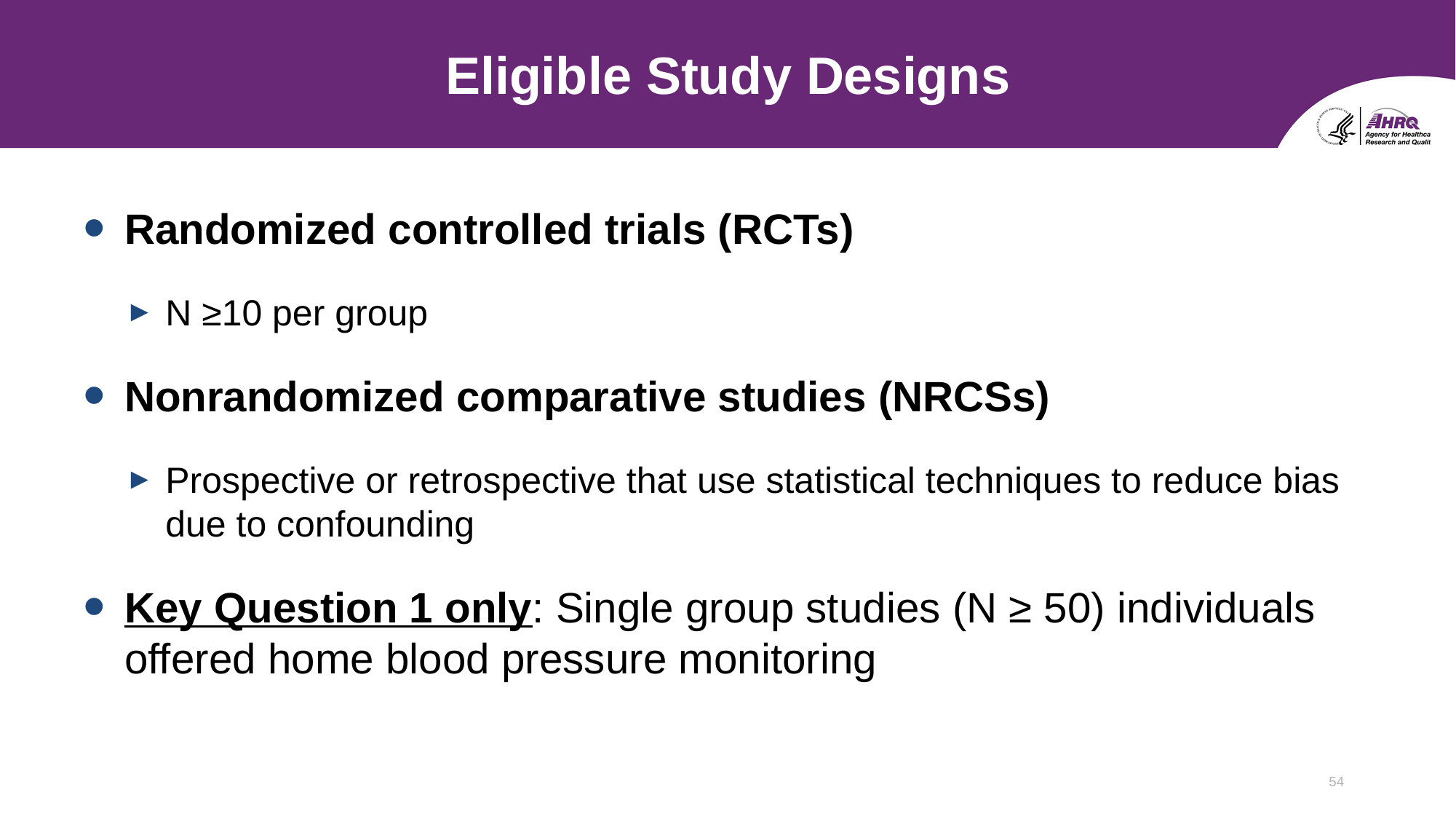

# Eligible Study Designs
Randomized controlled trials (RCTs)
N ≥10 per group
Nonrandomized comparative studies (NRCSs)
Prospective or retrospective that use statistical techniques to reduce bias due to confounding
Key Question 1 only: Single group studies (N ≥ 50) individuals offered home blood pressure monitoring

54